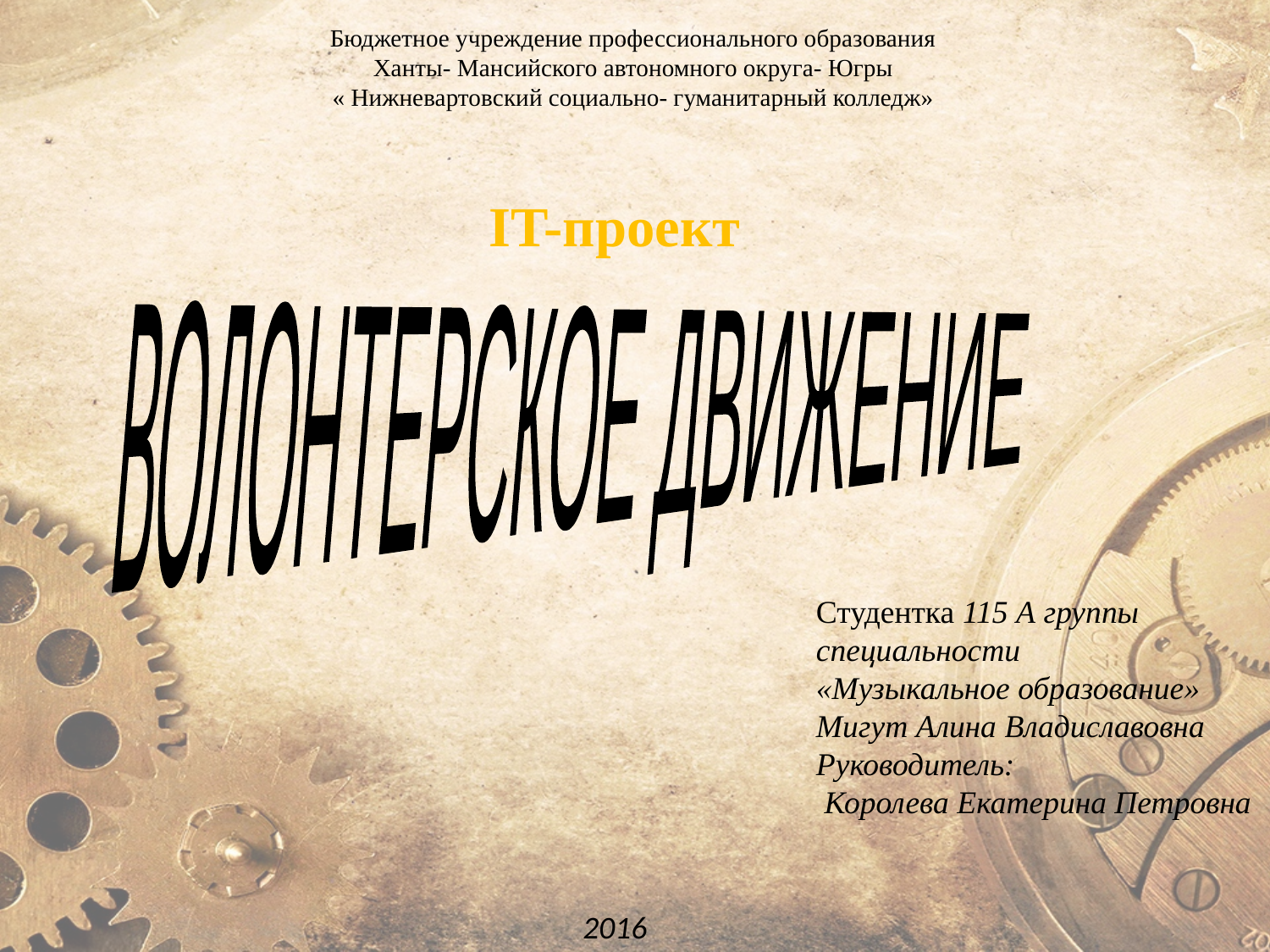

Бюджетное учреждение профессионального образования
Ханты- Мансийского автономного округа- Югры
« Нижневартовский социально- гуманитарный колледж»

IT-проект
ВОЛОНТЕРСКОЕ ДВИЖЕНИЕ
Студентка 115 А группы
специальности
«Музыкальное образование»
Мигут Алина Владиславовна
Руководитель:
 Королева Екатерина Петровна
2016